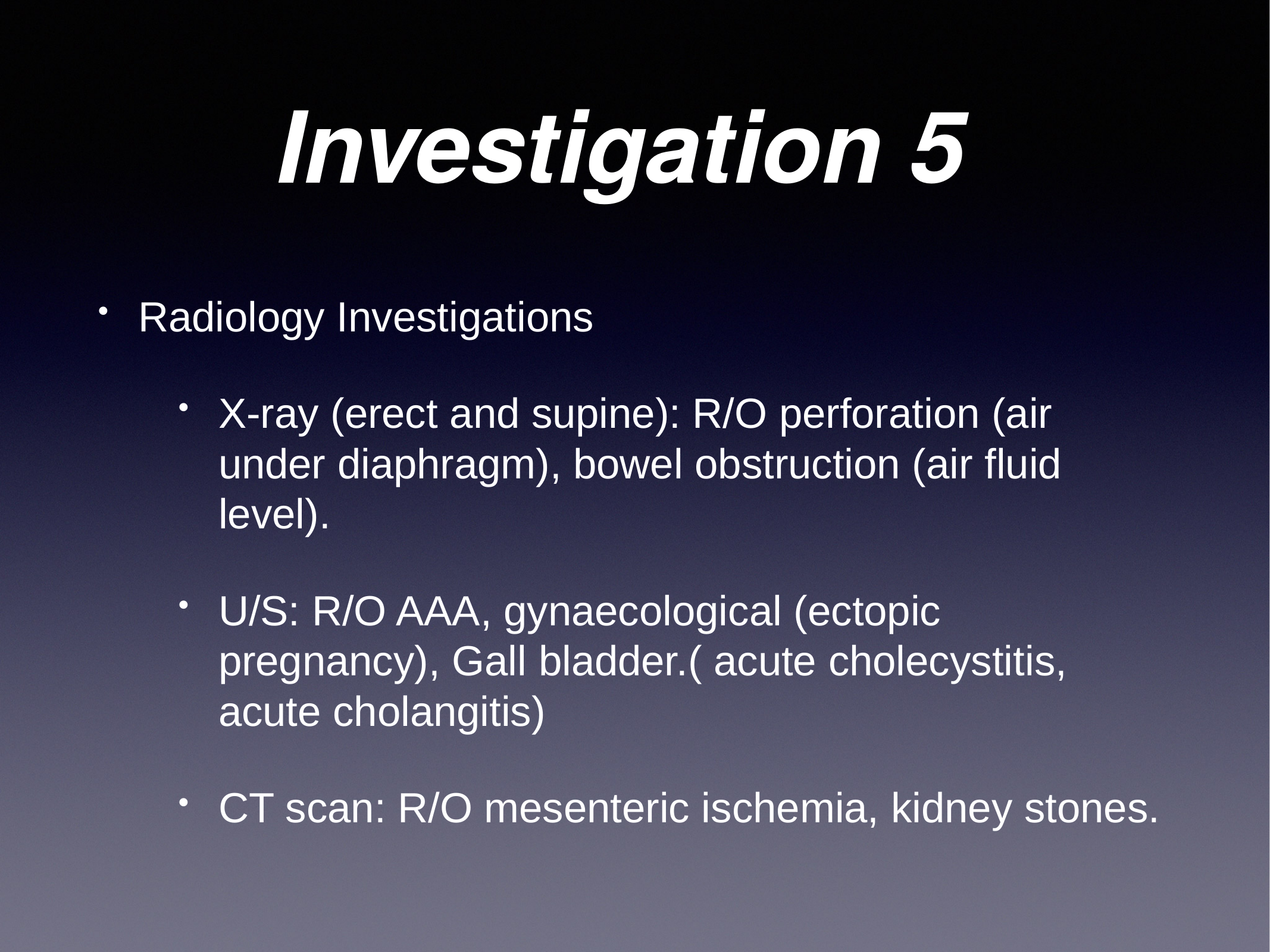

# Investigation 5
Radiology Investigations
X-ray (erect and supine): R/O perforation (air under diaphragm), bowel obstruction (air fluid level).
U/S: R/O AAA, gynaecological (ectopic pregnancy), Gall bladder.( acute cholecystitis, acute cholangitis)
CT scan: R/O mesenteric ischemia, kidney stones.